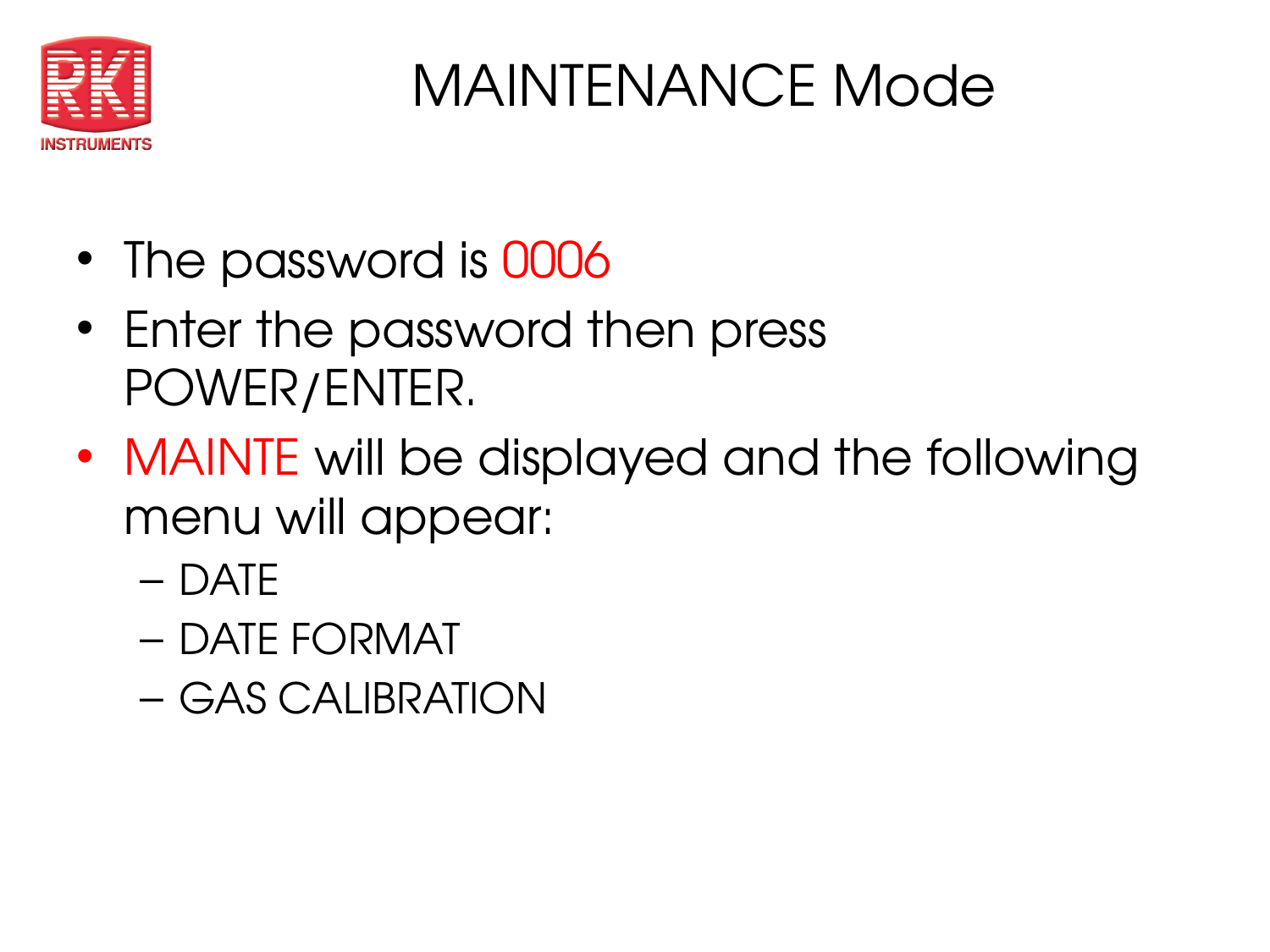

# MAINTENANCE Mode
The password is 0006
Enter the password then press POWER/ENTER.
MAINTE will be displayed and the following menu will appear:
DATE
DATE FORMAT
GAS CALIBRATION